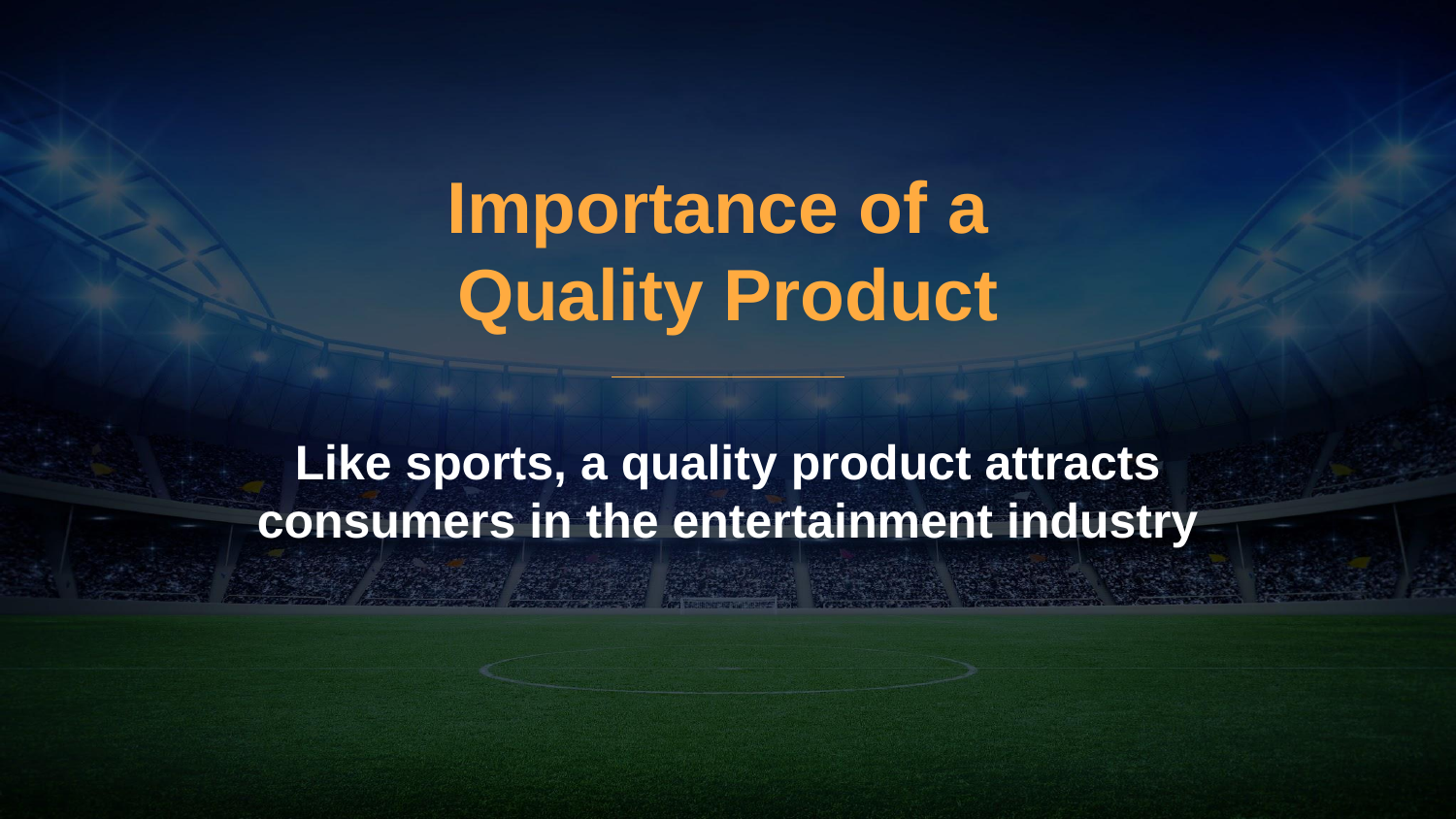

# Importance of a Quality Product
Like sports, a quality product attracts consumers in the entertainment industry